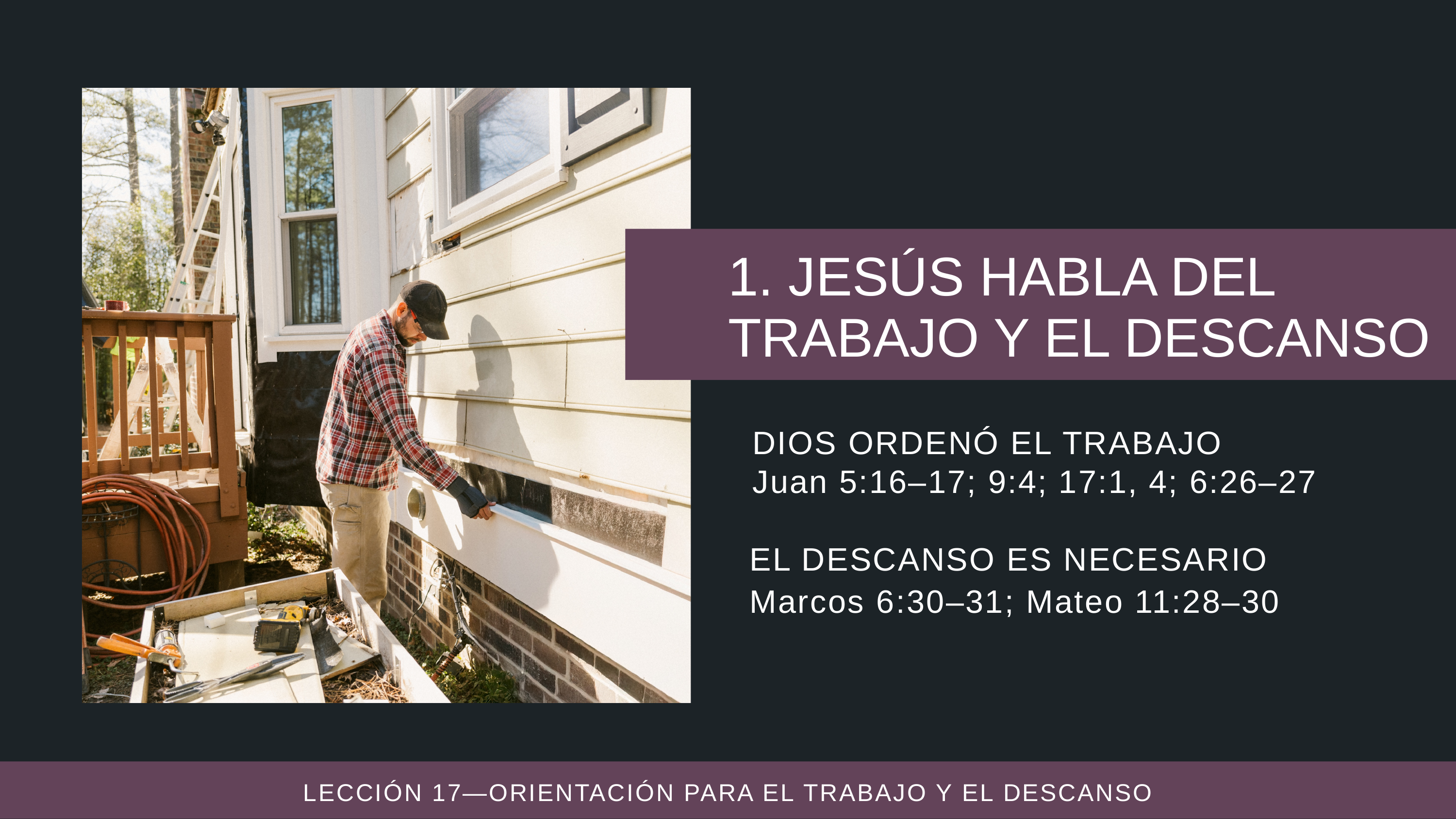

DIOS ORDENÓ EL TRABAJO
Juan 5:16–17; 9:4; 17:1, 4; 6:26–27

EL DESCANSO ES NECESARIO
Marcos 6:30–31; Mateo 11:28–30